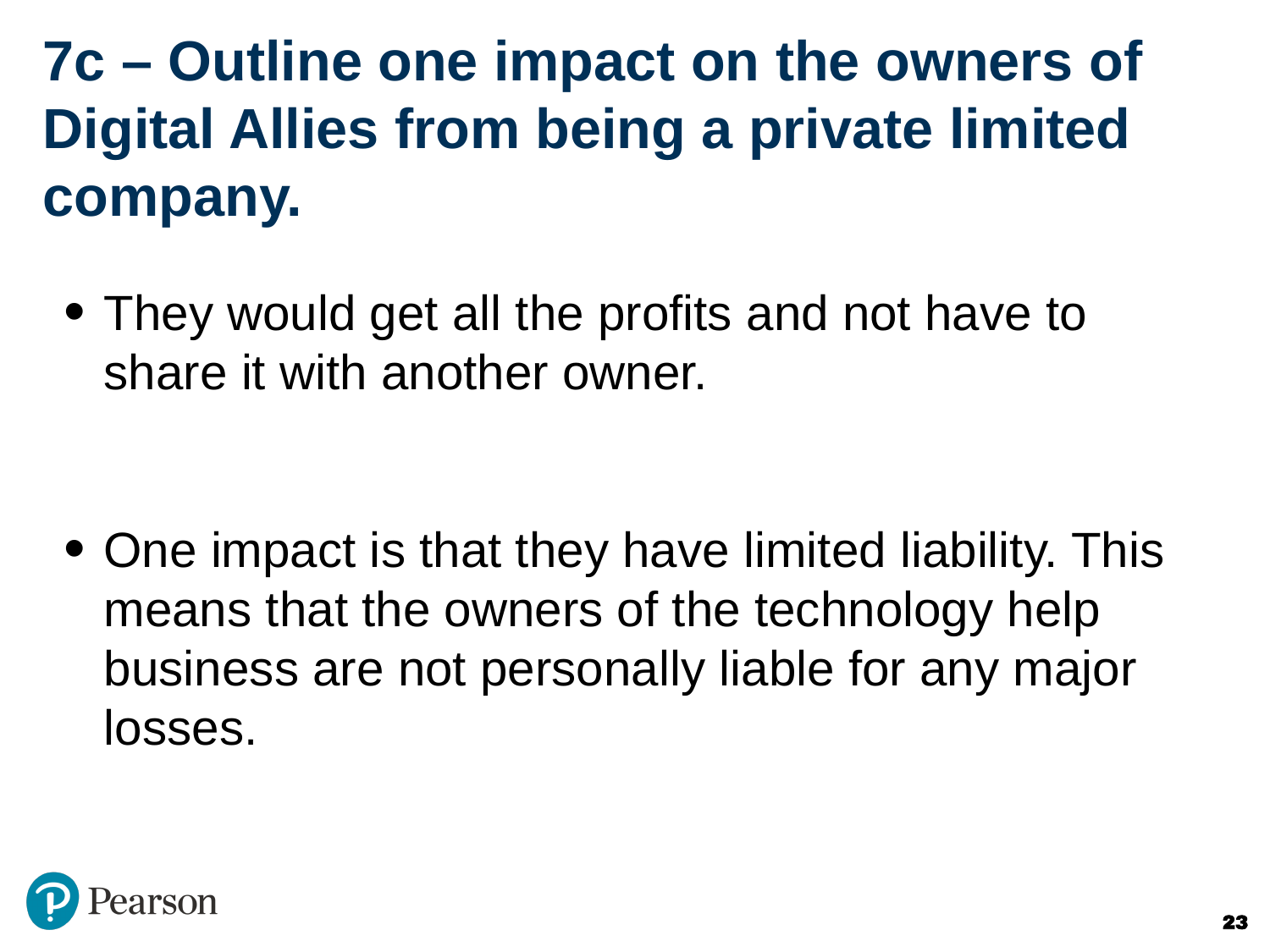

# 7c – Outline one impact on the owners of Digital Allies from being a private limited company.
They would get all the profits and not have to share it with another owner.

One impact is that they have limited liability. This means that the owners of the technology help business are not personally liable for any major losses.